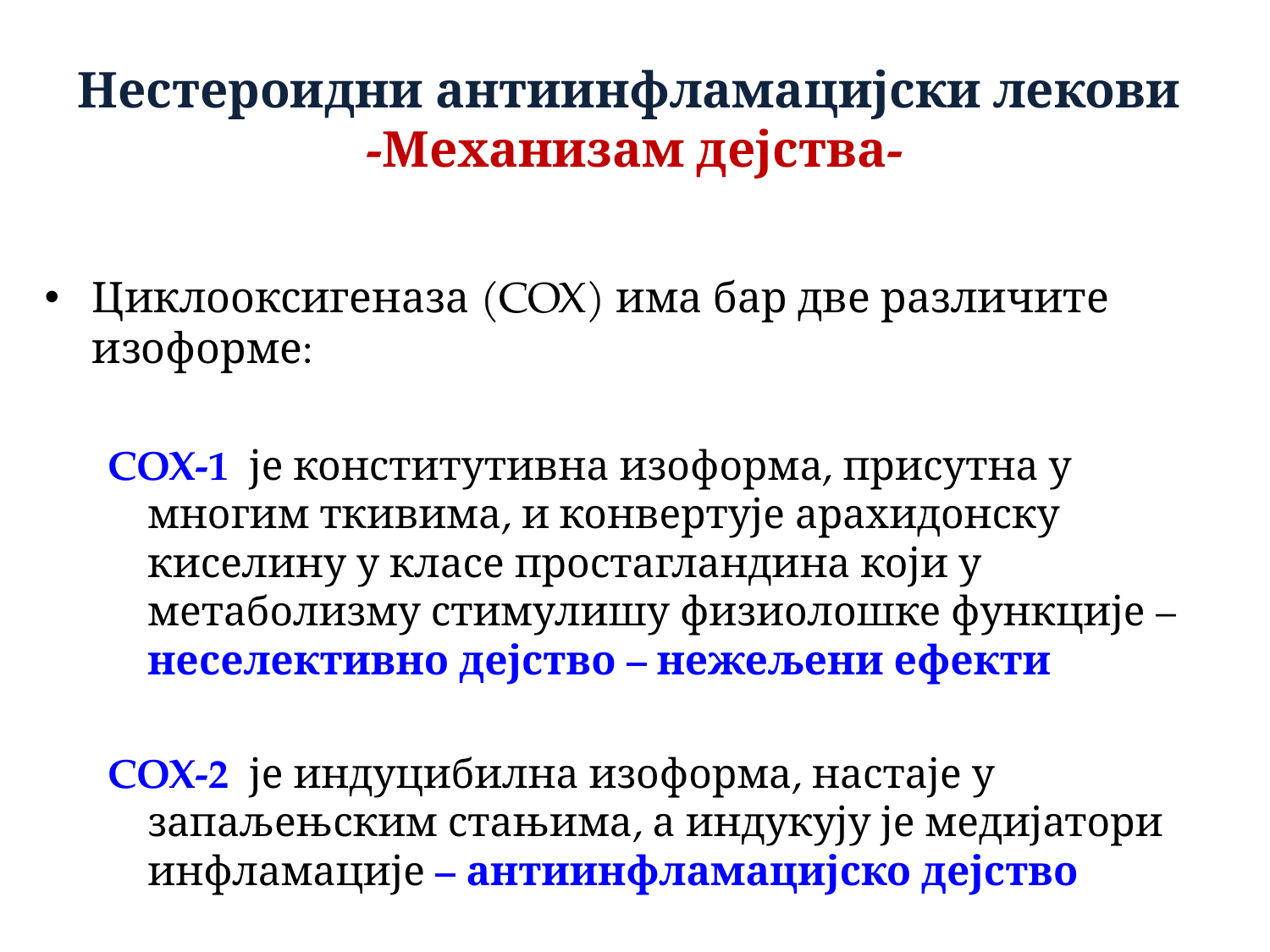

# Нестероидни антиинфламацијски лекови -Механизам дејства-
Циклооксигеназа (COX) има бар две различите изоформе:

COX-1  је конститутивна изоформа, присутна у многим ткивима, и конвертује арахидонску киселину у класе простагландина који у метаболизму стимулишу физиолошке функције – неселективно дејство – нежељени ефекти

COX-2  је индуцибилна изоформа, настаје у запаљењским стањима, а индукују је медијатори инфламације – антиинфламацијско дејство